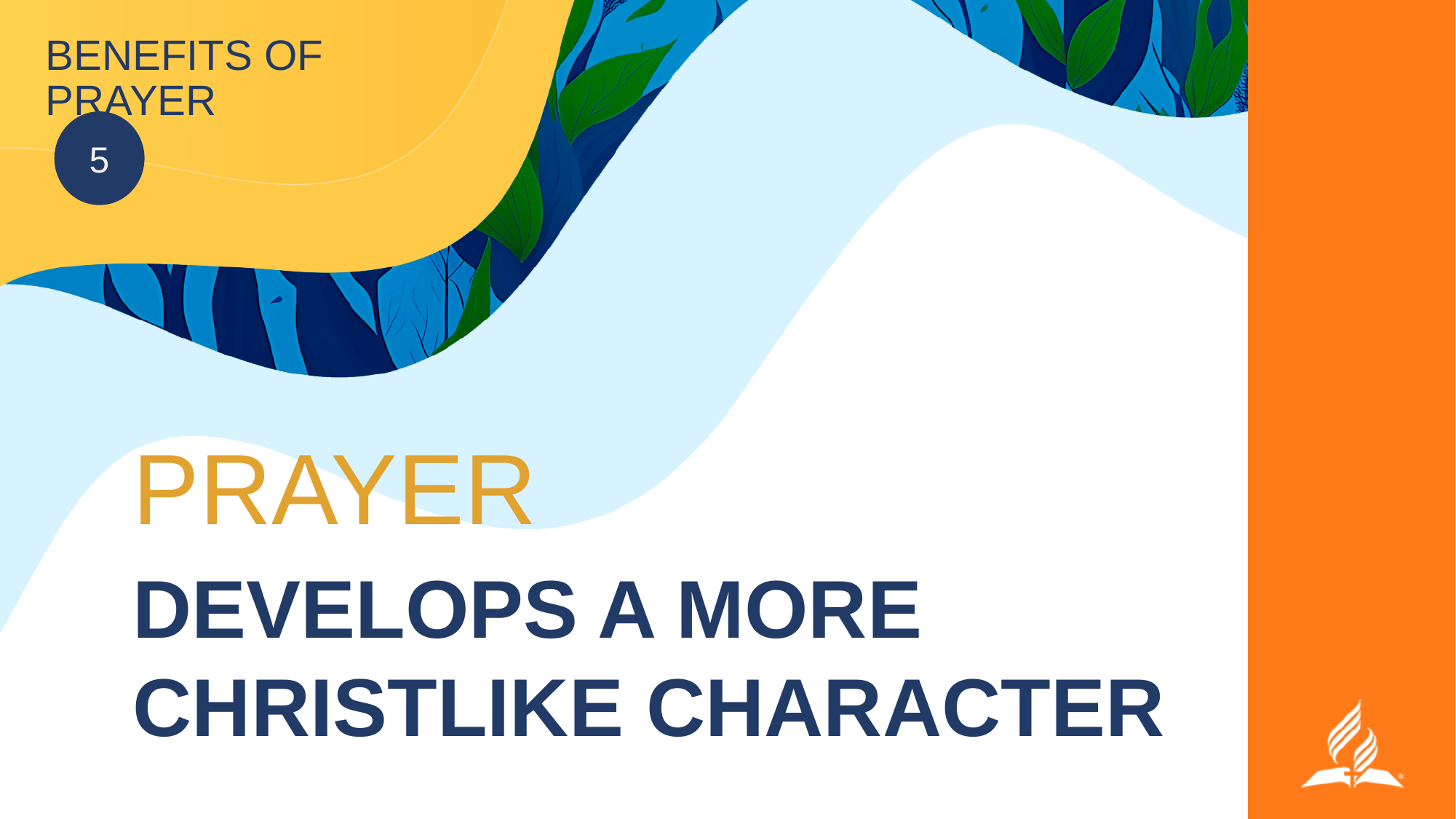

# BENEFITS OF PRAYER
5
PRAYER
DEVELOPS A MORE CHRISTLIKE CHARACTER